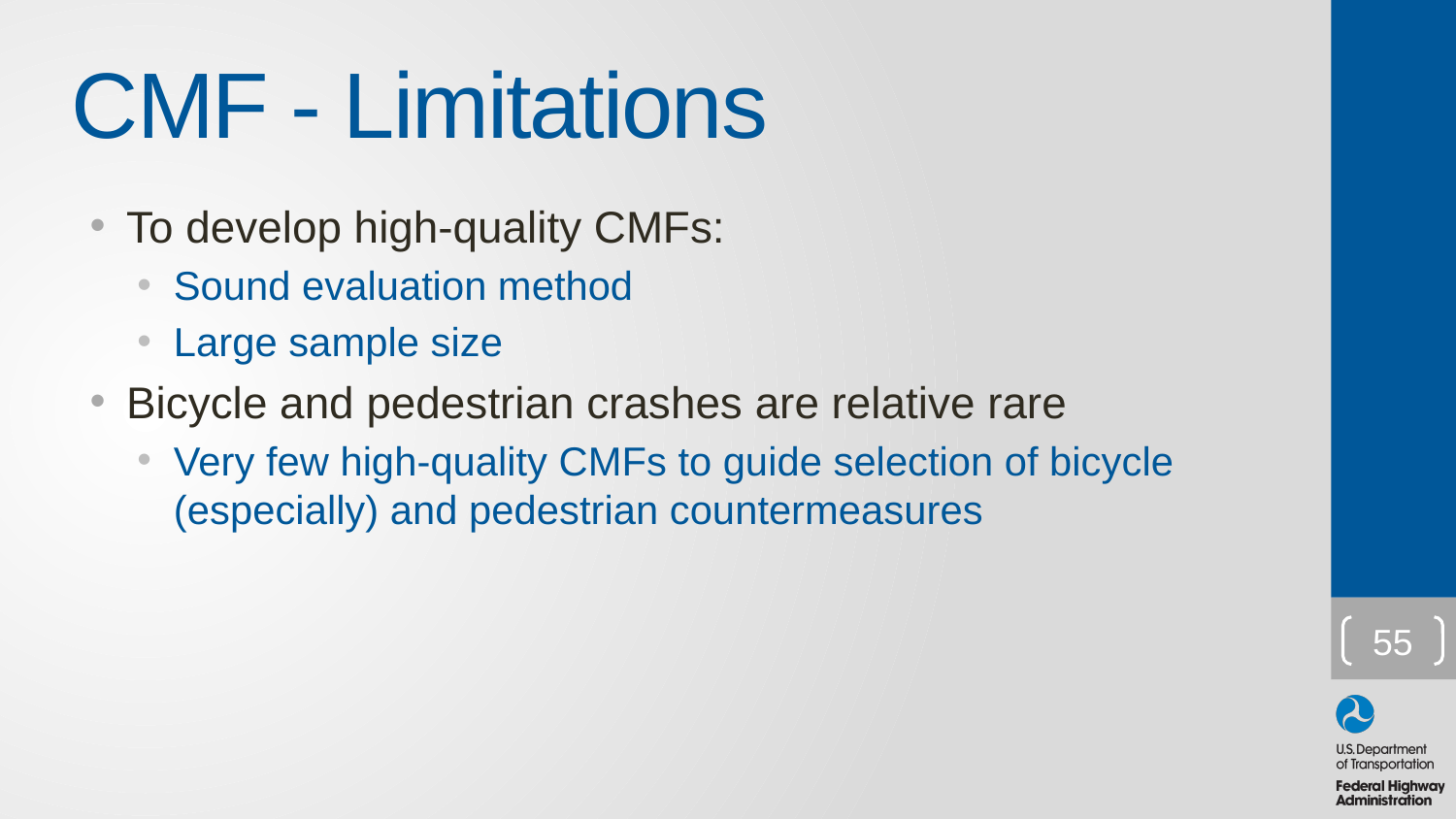

# CMF - Limitations
To develop high-quality CMFs:
Sound evaluation method
Large sample size
Bicycle and pedestrian crashes are relative rare
Very few high-quality CMFs to guide selection of bicycle (especially) and pedestrian countermeasures
55